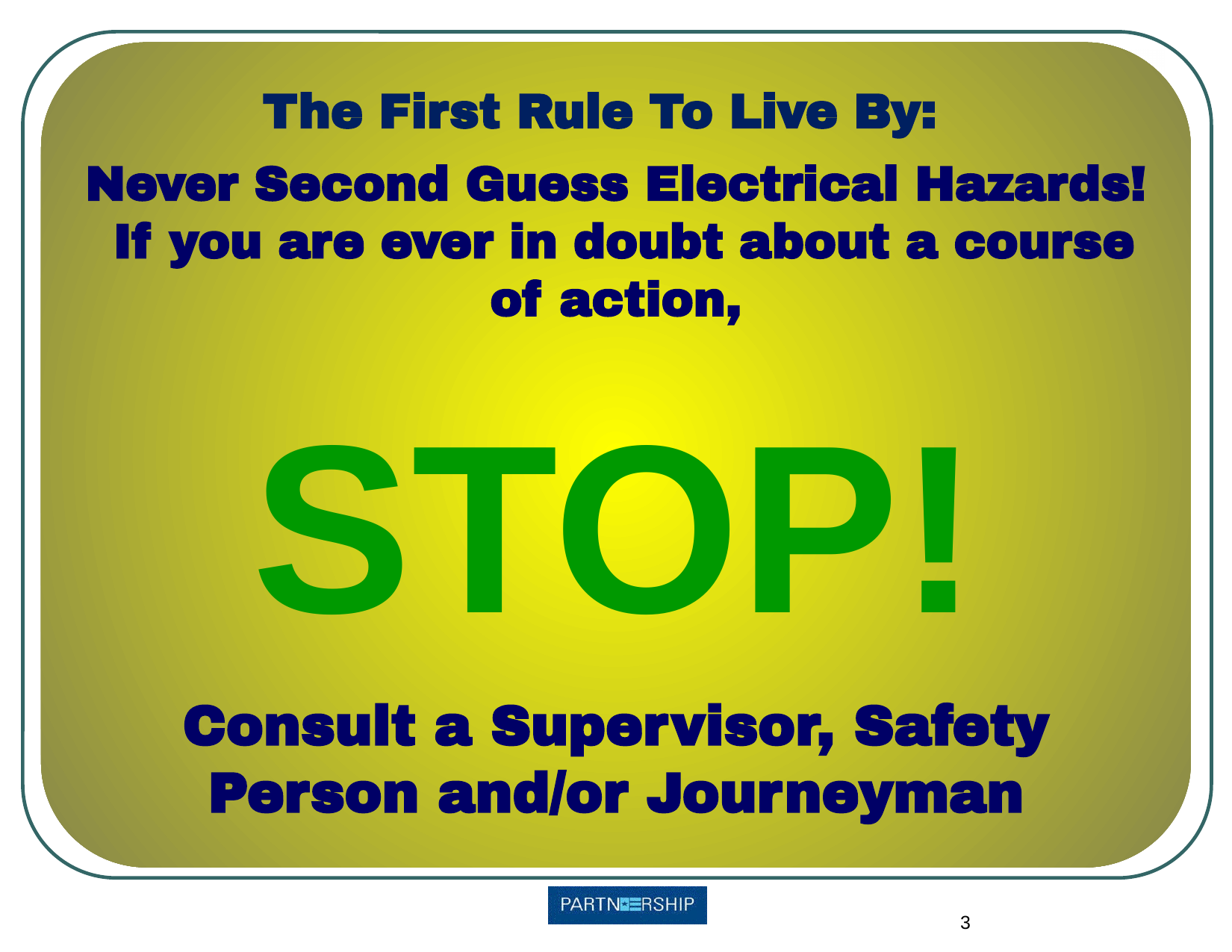

The First Rule To Live By:
Never Second Guess Electrical Hazards!  If you are ever in doubt about a course of action,
STOP!
Consult a Supervisor, Safety Person and/or Journeyman